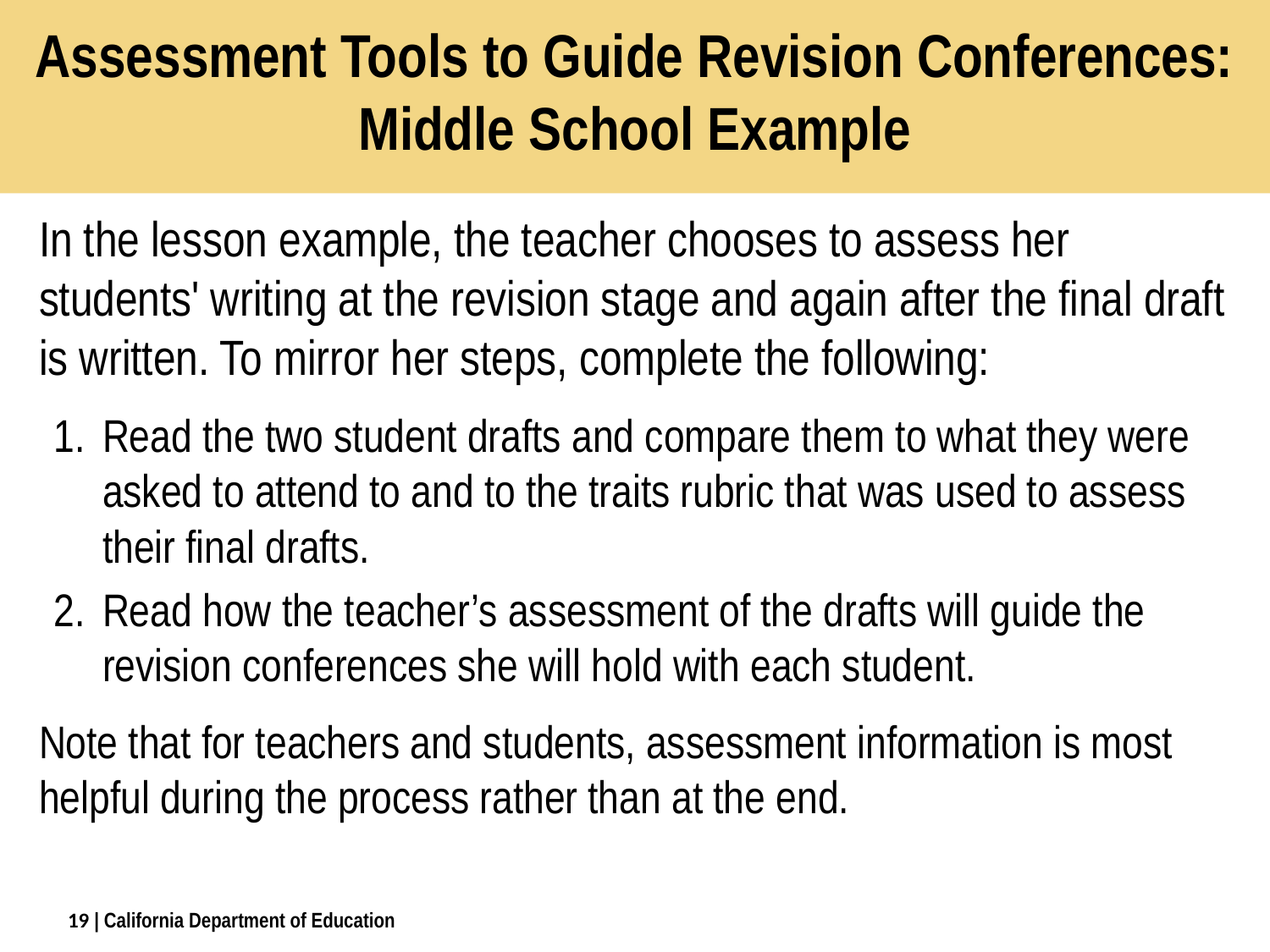

# Assessment Tools to Guide Revision Conferences: Middle School Example
In the lesson example, the teacher chooses to assess her students' writing at the revision stage and again after the final draft is written. To mirror her steps, complete the following:
Read the two student drafts and compare them to what they were asked to attend to and to the traits rubric that was used to assess their final drafts.
Read how the teacher’s assessment of the drafts will guide the revision conferences she will hold with each student.
Note that for teachers and students, assessment information is most helpful during the process rather than at the end.
19
| California Department of Education